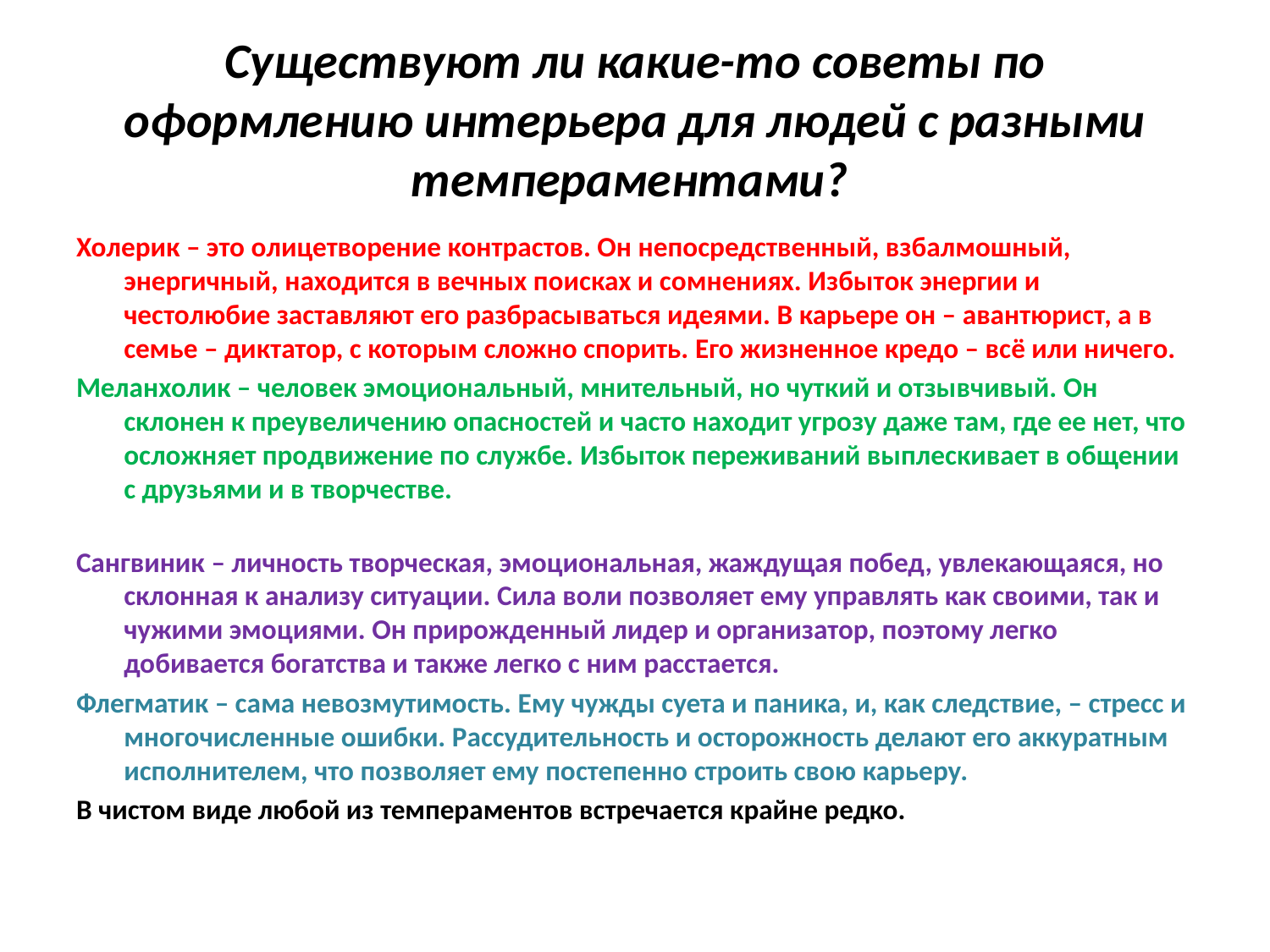

# Существуют ли какие-то советы по оформлению интерьера для людей с разными темпераментами?
Холерик – это олицетворение контрастов. Он непосредственный, взбалмошный, энергичный, находится в вечных поисках и сомнениях. Избыток энергии и честолюбие заставляют его разбрасываться идеями. В карьере он – авантюрист, а в семье – диктатор, с которым сложно спорить. Его жизненное кредо – всё или ничего.
Меланхолик – человек эмоциональный, мнительный, но чуткий и отзывчивый. Он склонен к преувеличению опасностей и часто находит угрозу даже там, где ее нет, что осложняет продвижение по службе. Избыток переживаний выплескивает в общении с друзьями и в творчестве.
Сангвиник – личность творческая, эмоциональная, жаждущая побед, увлекающаяся, но склонная к анализу ситуации. Сила воли позволяет ему управлять как своими, так и чужими эмоциями. Он прирожденный лидер и организатор, поэтому легко добивается богатства и также легко с ним расстается.
Флегматик – сама невозмутимость. Ему чужды суета и паника, и, как следствие, – стресс и многочисленные ошибки. Рассудительность и осторожность делают его аккуратным исполнителем, что позволяет ему постепенно строить свою карьеру.
В чистом виде любой из темпераментов встречается крайне редко.